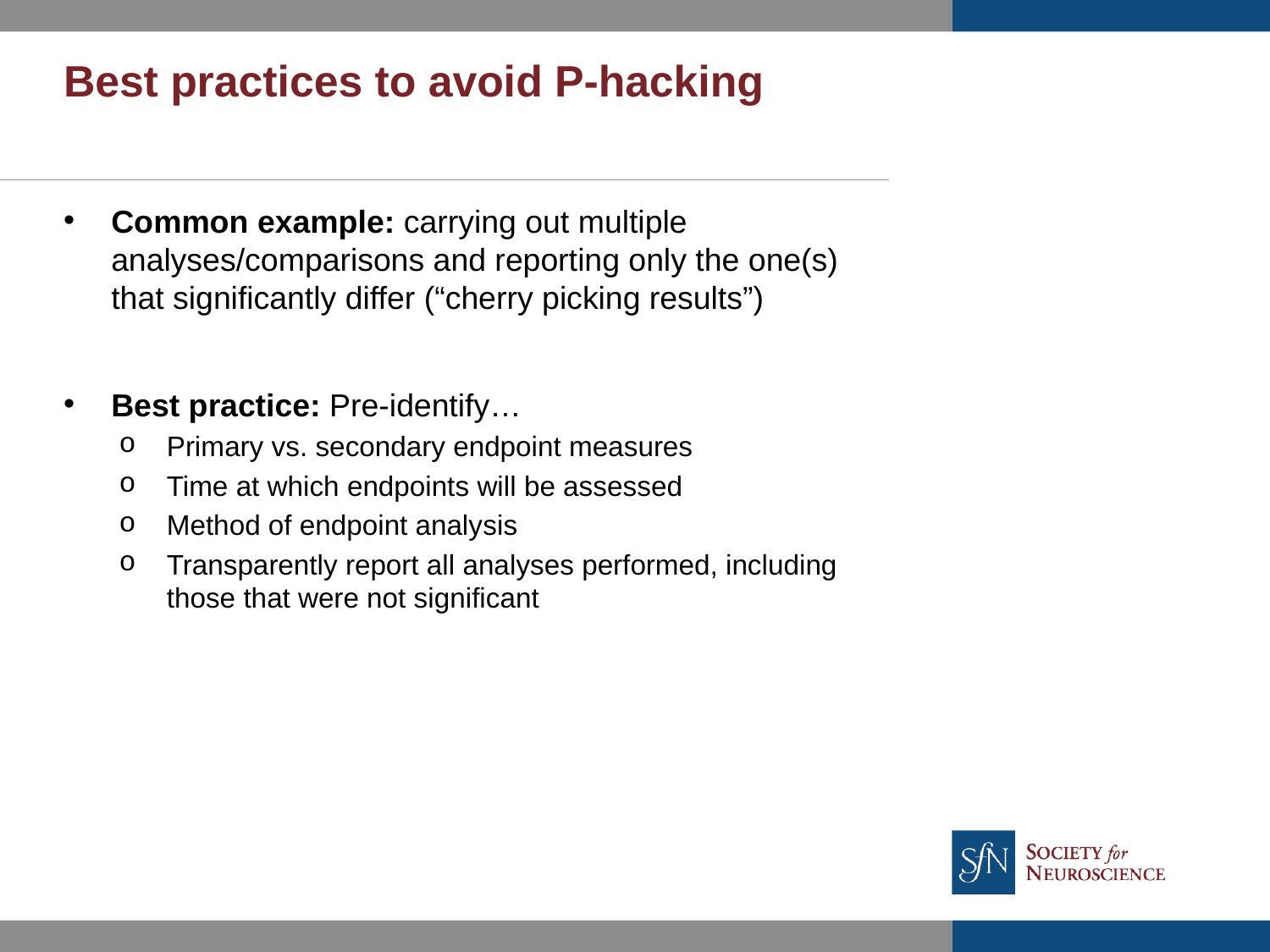

# Best practices to avoid P-hacking
Common example: carrying out multiple analyses/comparisons and reporting only the one(s) that significantly differ (“cherry picking results”)

Best practice: Pre-identify…
Primary vs. secondary endpoint measures
Time at which endpoints will be assessed
Method of endpoint analysis
Transparently report all analyses performed, including those that were not significant